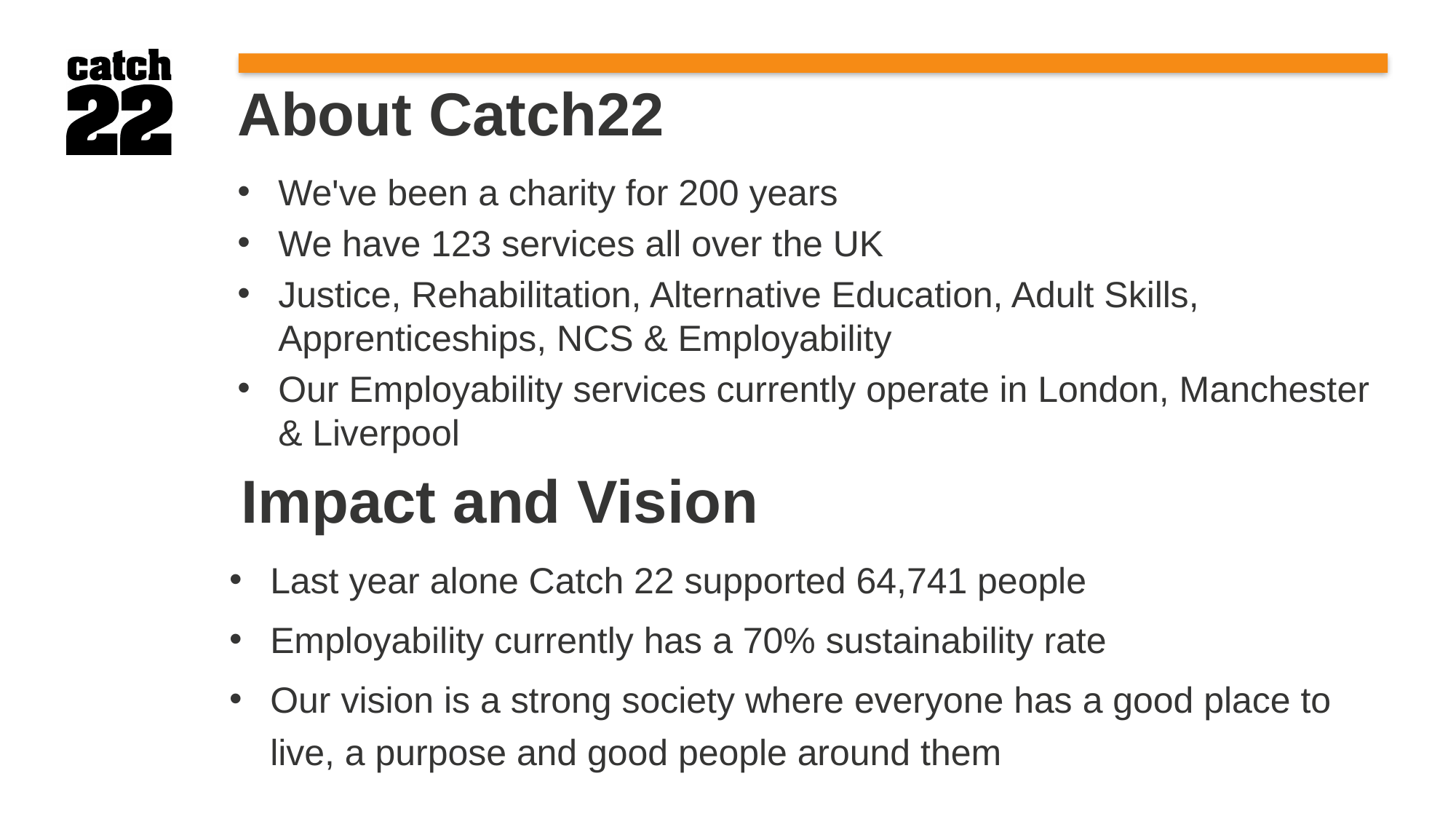

About Catch22

We've been a charity for 200 years
We have 123 services all over the UK
Justice, Rehabilitation, Alternative Education, Adult Skills, Apprenticeships, NCS & Employability
Our Employability services currently operate in London, Manchester & Liverpool

Impact and Vision

Last year alone Catch 22 supported 64,741 people
Employability currently has a 70% sustainability rate
Our vision is a strong society where everyone has a good place to live, a purpose and good people around them